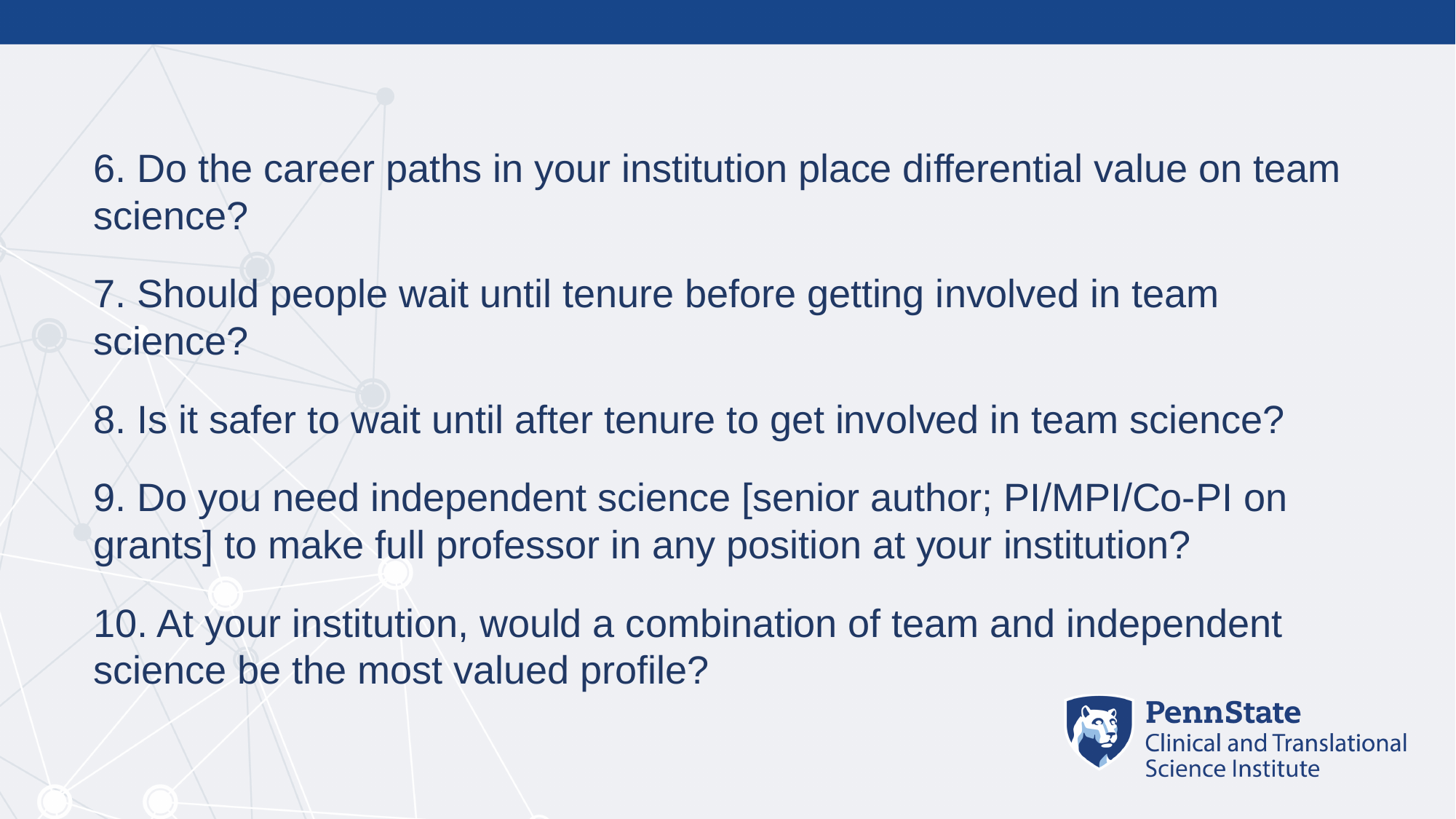

#
6. Do the career paths in your institution place differential value on team science?
7. Should people wait until tenure before getting involved in team   science?
8. Is it safer to wait until after tenure to get involved in team science?
9. Do you need independent science [senior author; PI/MPI/Co-PI on grants] to make full professor in any position at your institution?
10. At your institution, would a combination of team and independent science be the most valued profile?